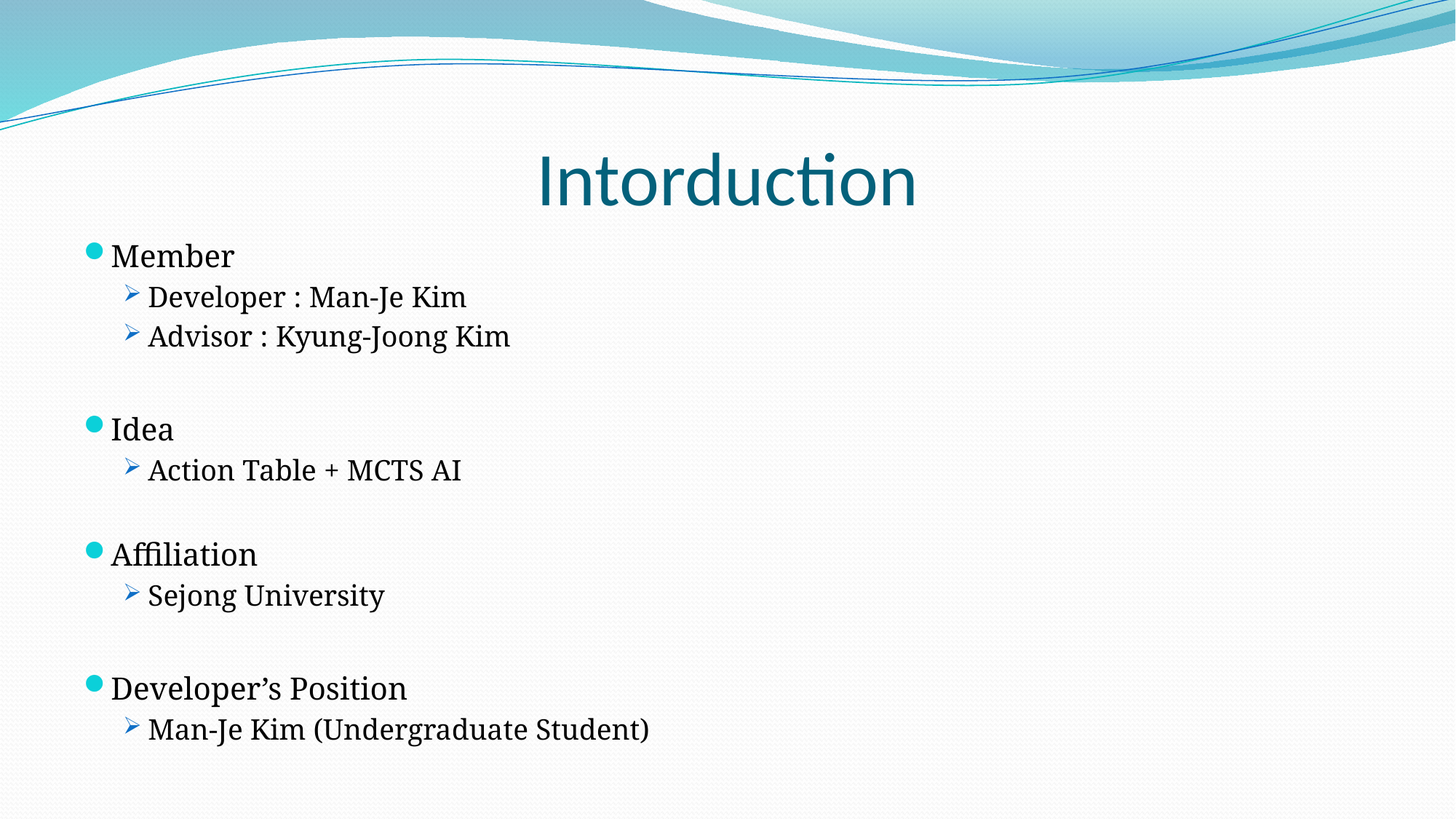

# Intorduction
Member
Developer : Man-Je Kim
Advisor : Kyung-Joong Kim

Idea
Action Table + MCTS AI

Affiliation
Sejong University

Developer’s Position
Man-Je Kim (Undergraduate Student)